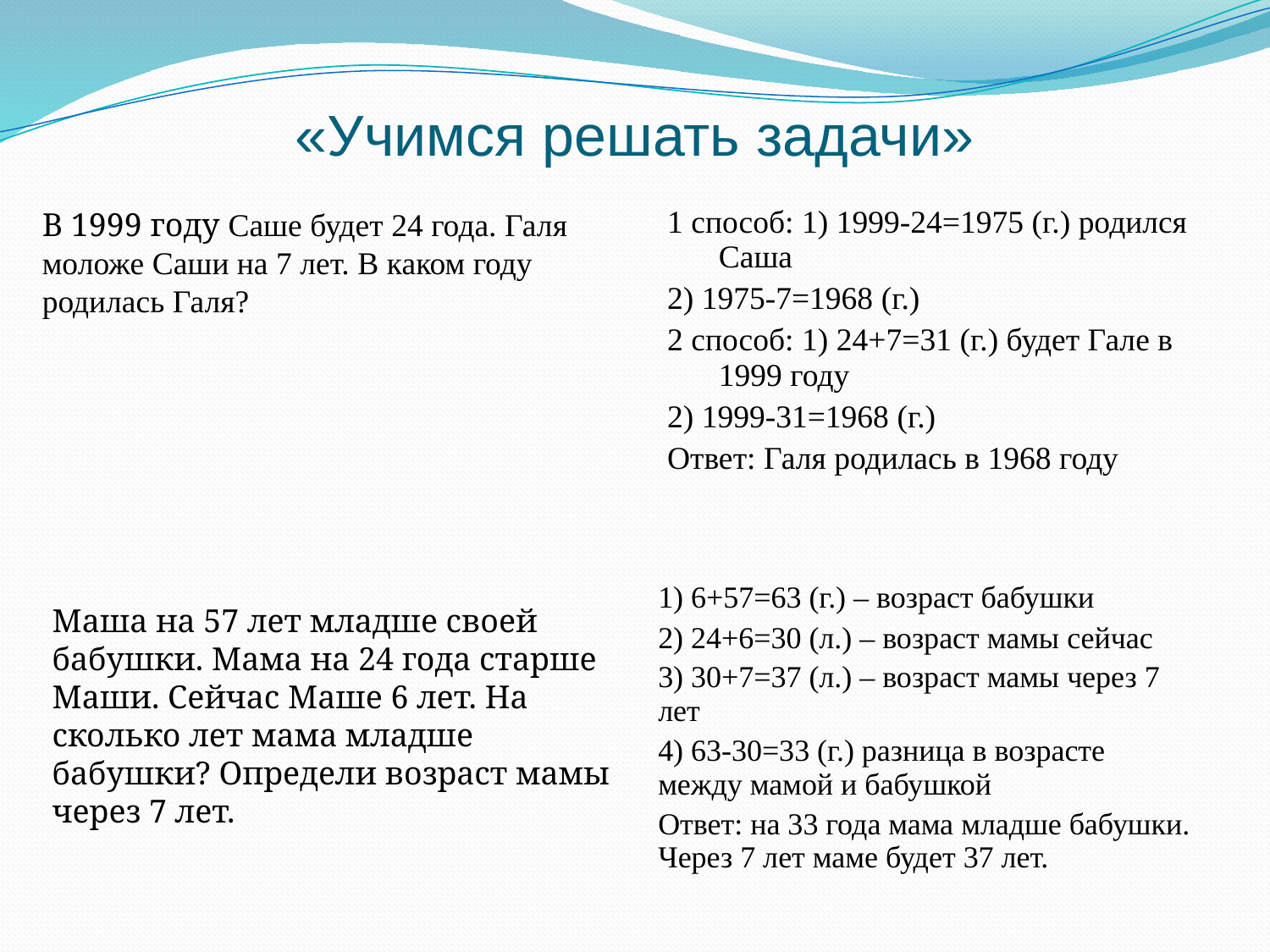

# «Учимся решать задачи»
В 1999 году Саше будет 24 года. Галя моложе Саши на 7 лет. В каком году родилась Галя?
1 способ: 1) 1999-24=1975 (г.) родился Саша
2) 1975-7=1968 (г.)
2 способ: 1) 24+7=31 (г.) будет Гале в 1999 году
2) 1999-31=1968 (г.)
Ответ: Галя родилась в 1968 году

1) 6+57=63 (г.) – возраст бабушки
2) 24+6=30 (л.) – возраст мамы сейчас
3) 30+7=37 (л.) – возраст мамы через 7 лет
4) 63-30=33 (г.) разница в возрасте между мамой и бабушкой
Ответ: на 33 года мама младше бабушки. Через 7 лет маме будет 37 лет.

Маша на 57 лет младше своей бабушки. Мама на 24 года старше Маши. Сейчас Маше 6 лет. На сколько лет мама младше бабушки? Определи возраст мамы через 7 лет.